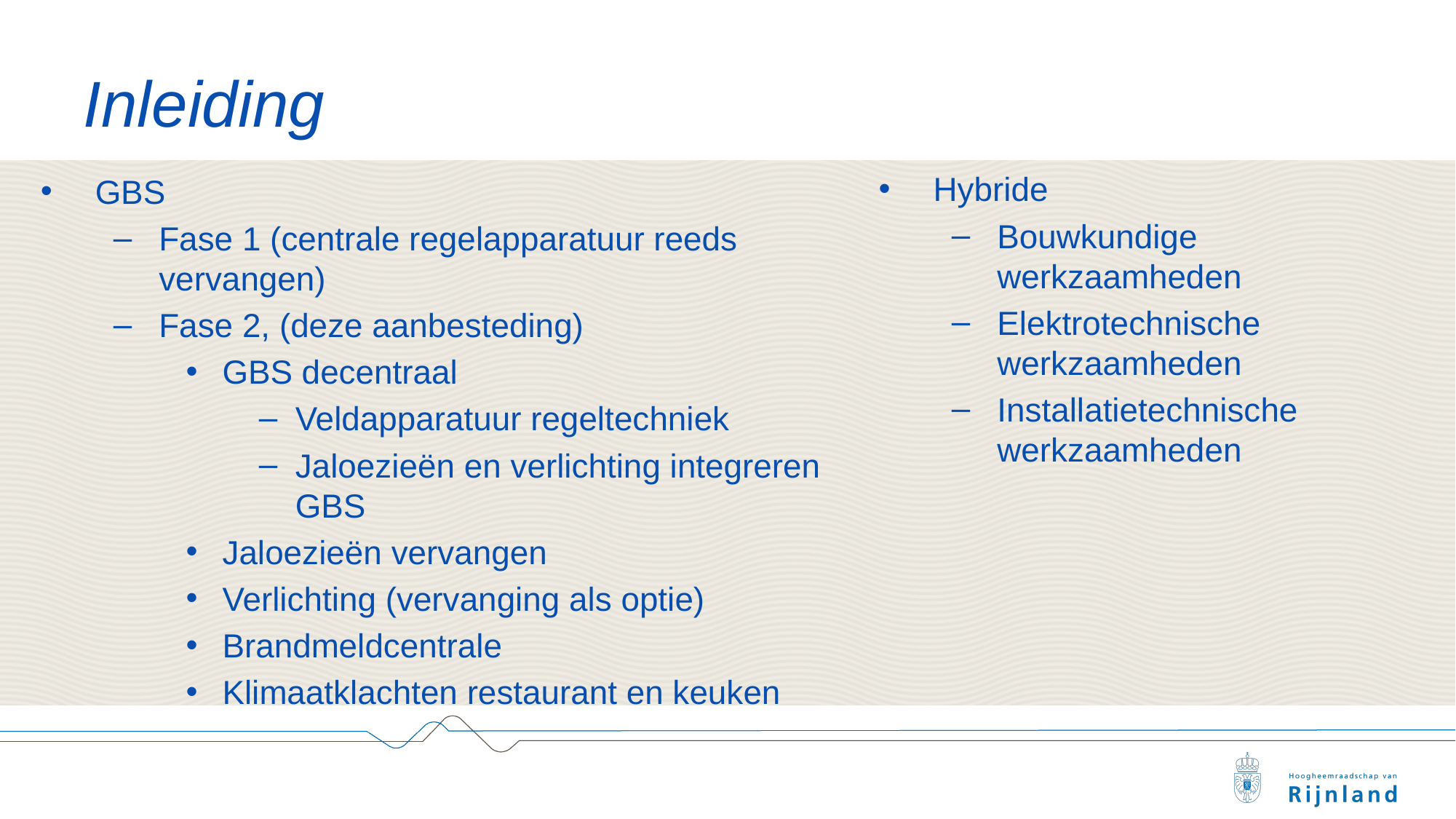

# Inleiding

Hybride
Bouwkundige werkzaamheden
Elektrotechnische werkzaamheden
Installatietechnische werkzaamheden

GBS
Fase 1 (centrale regelapparatuur reeds vervangen)
Fase 2, (deze aanbesteding)
GBS decentraal
Veldapparatuur regeltechniek
Jaloezieën en verlichting integreren GBS
Jaloezieën vervangen
Verlichting (vervanging als optie)
Brandmeldcentrale
Klimaatklachten restaurant en keuken